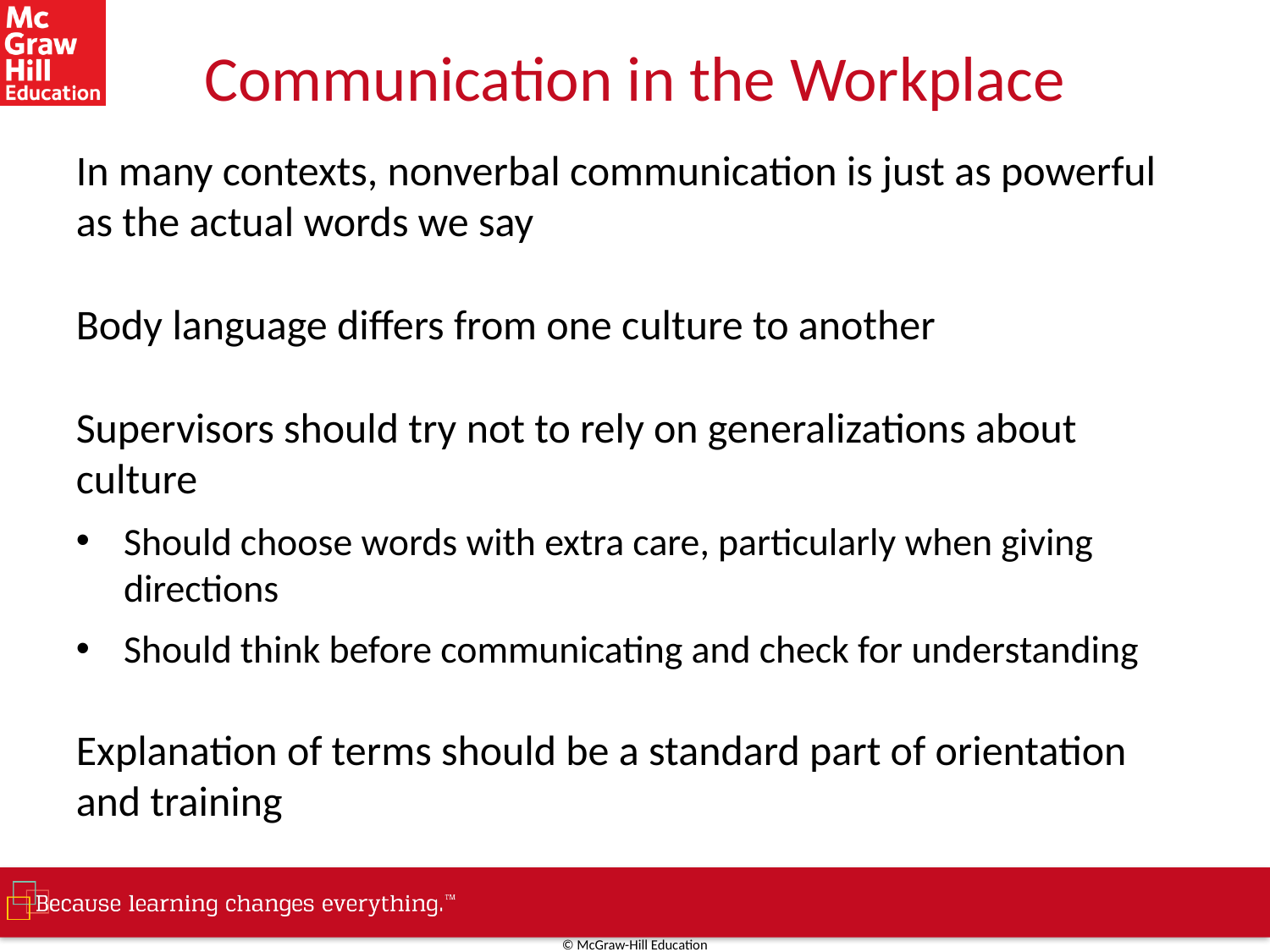

# Communication in the Workplace
In many contexts, nonverbal communication is just as powerful as the actual words we say

Body language differs from one culture to another

Supervisors should try not to rely on generalizations about culture
Should choose words with extra care, particularly when giving directions
Should think before communicating and check for understanding

Explanation of terms should be a standard part of orientation and training